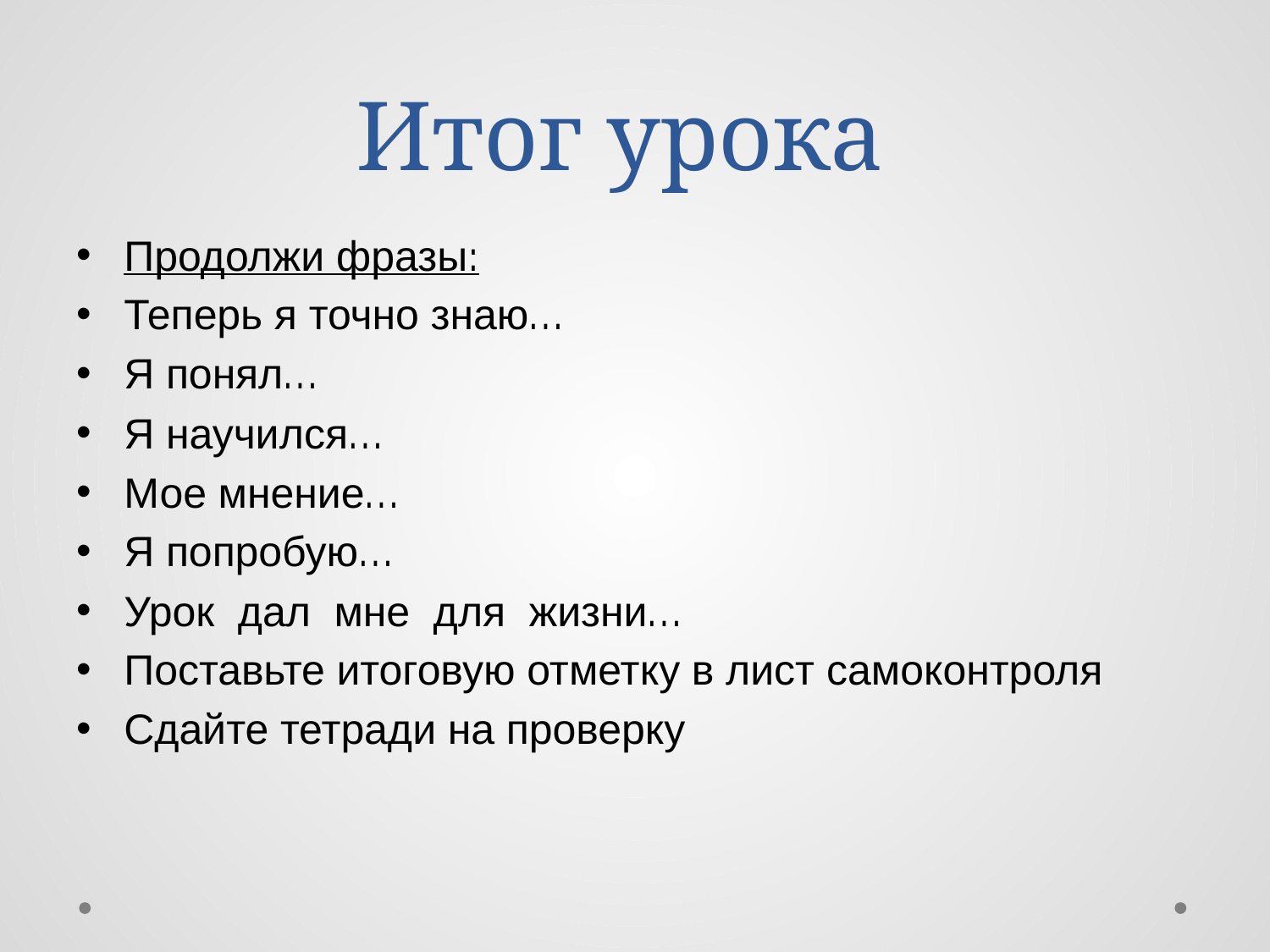

# Итог урока
Продолжи фразы:
Теперь я точно знаю…
Я понял…
Я научился…
Мое мнение…
Я попробую…
Урок  дал  мне  для  жизни…
Поставьте итоговую отметку в лист самоконтроля
Сдайте тетради на проверку